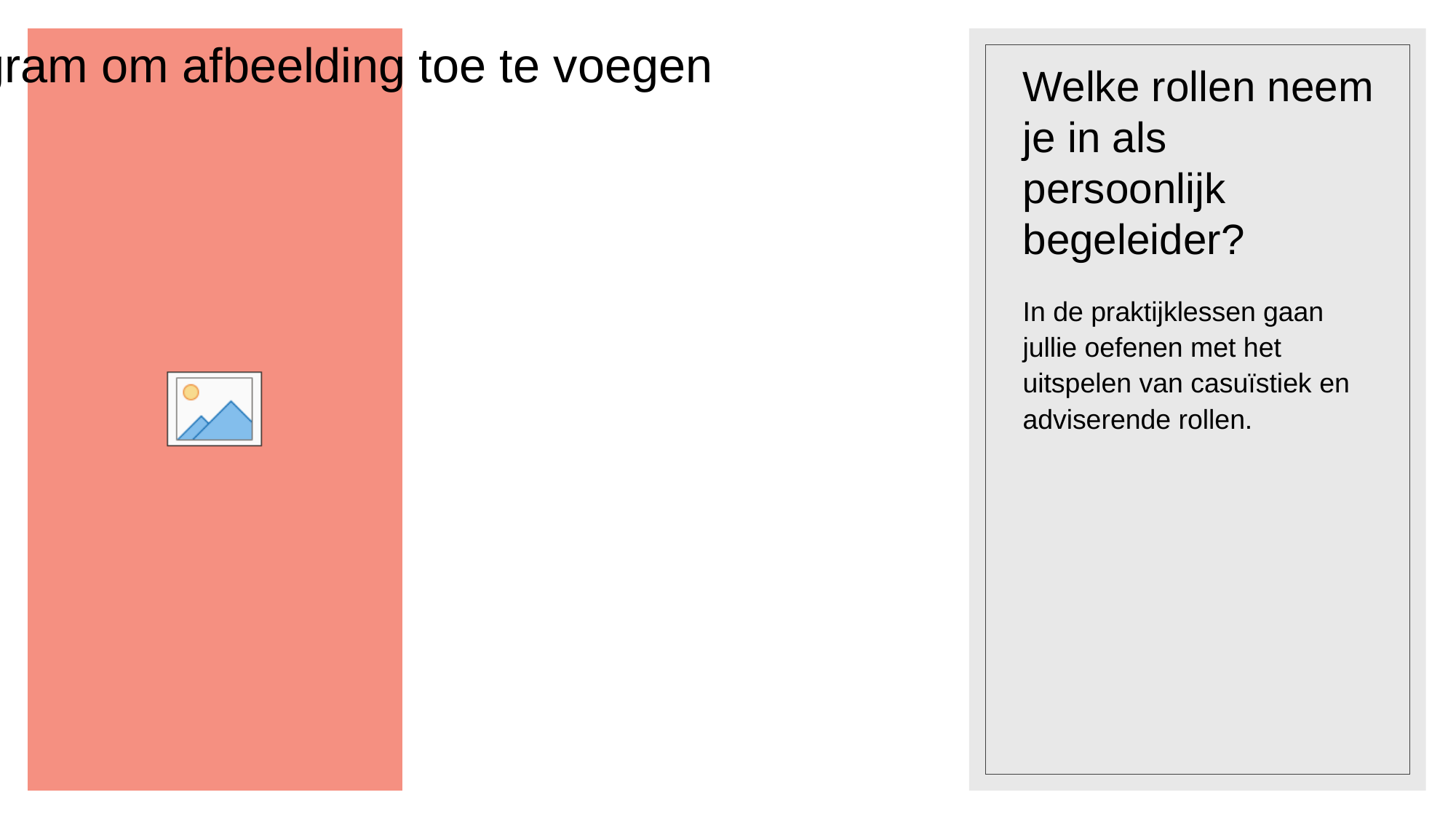

# Welke rollen neem je in als persoonlijk begeleider?
In de praktijklessen gaan jullie oefenen met het uitspelen van casuïstiek en adviserende rollen.
23-3-2021